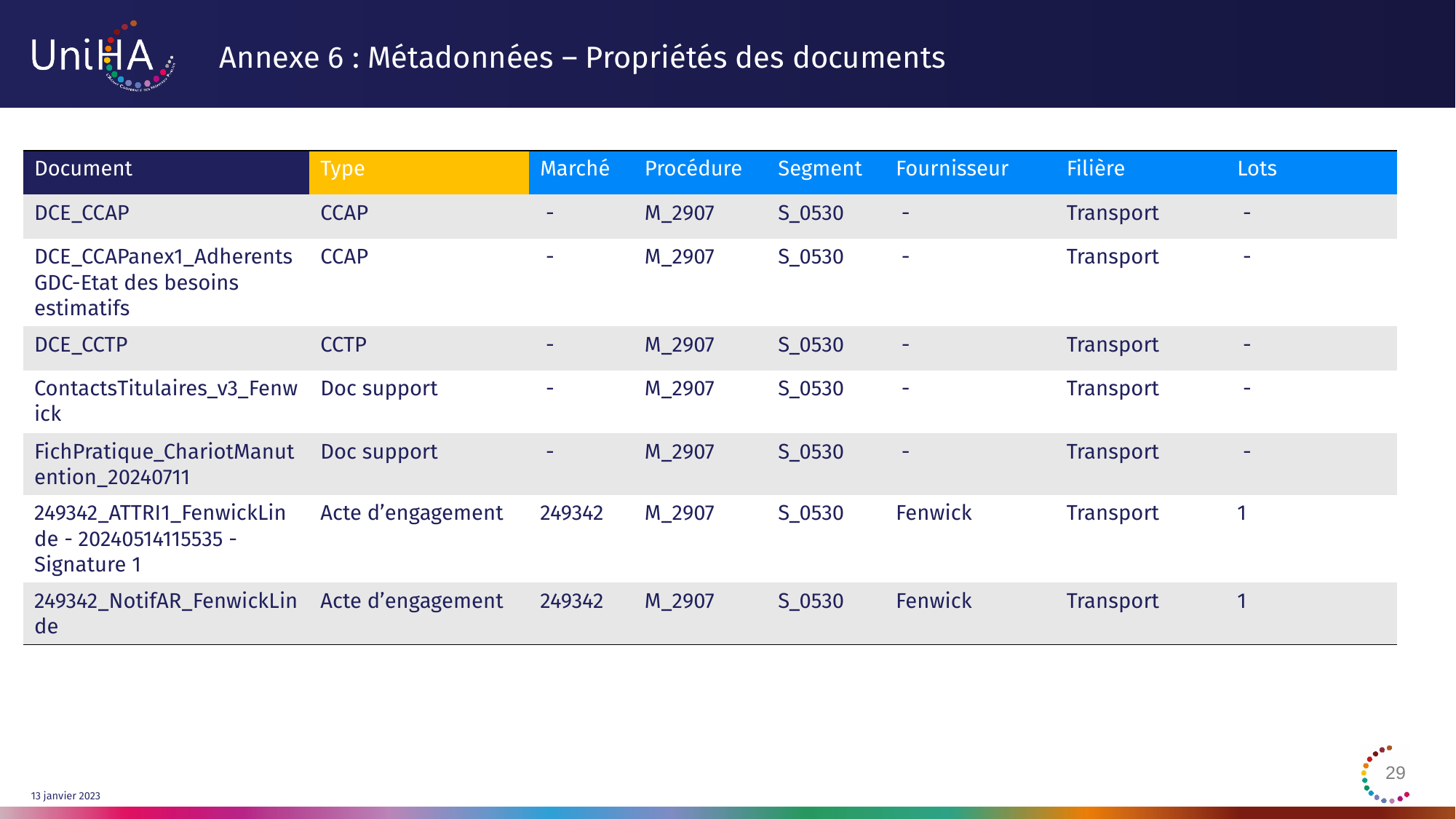

# Annexe 6 : Métadonnées – Propriétés des documents
| Document | Type | Marché | Procédure | Segment | Fournisseur | Filière | Lots |
| --- | --- | --- | --- | --- | --- | --- | --- |
| DCE\_CCAP | CCAP | - | M\_2907 | S\_0530 | - | Transport | - |
| DCE\_CCAPanex1\_Adherents GDC-Etat des besoins estimatifs | CCAP | - | M\_2907 | S\_0530 | - | Transport | - |
| DCE\_CCTP | CCTP | - | M\_2907 | S\_0530 | - | Transport | - |
| ContactsTitulaires\_v3\_Fenwick | Doc support | - | M\_2907 | S\_0530 | - | Transport | - |
| FichPratique\_ChariotManutention\_20240711 | Doc support | - | M\_2907 | S\_0530 | - | Transport | - |
| 249342\_ATTRI1\_FenwickLinde - 20240514115535 - Signature 1 | Acte d’engagement | 249342 | M\_2907 | S\_0530 | Fenwick | Transport | 1 |
| 249342\_NotifAR\_FenwickLinde | Acte d’engagement | 249342 | M\_2907 | S\_0530 | Fenwick | Transport | 1 |